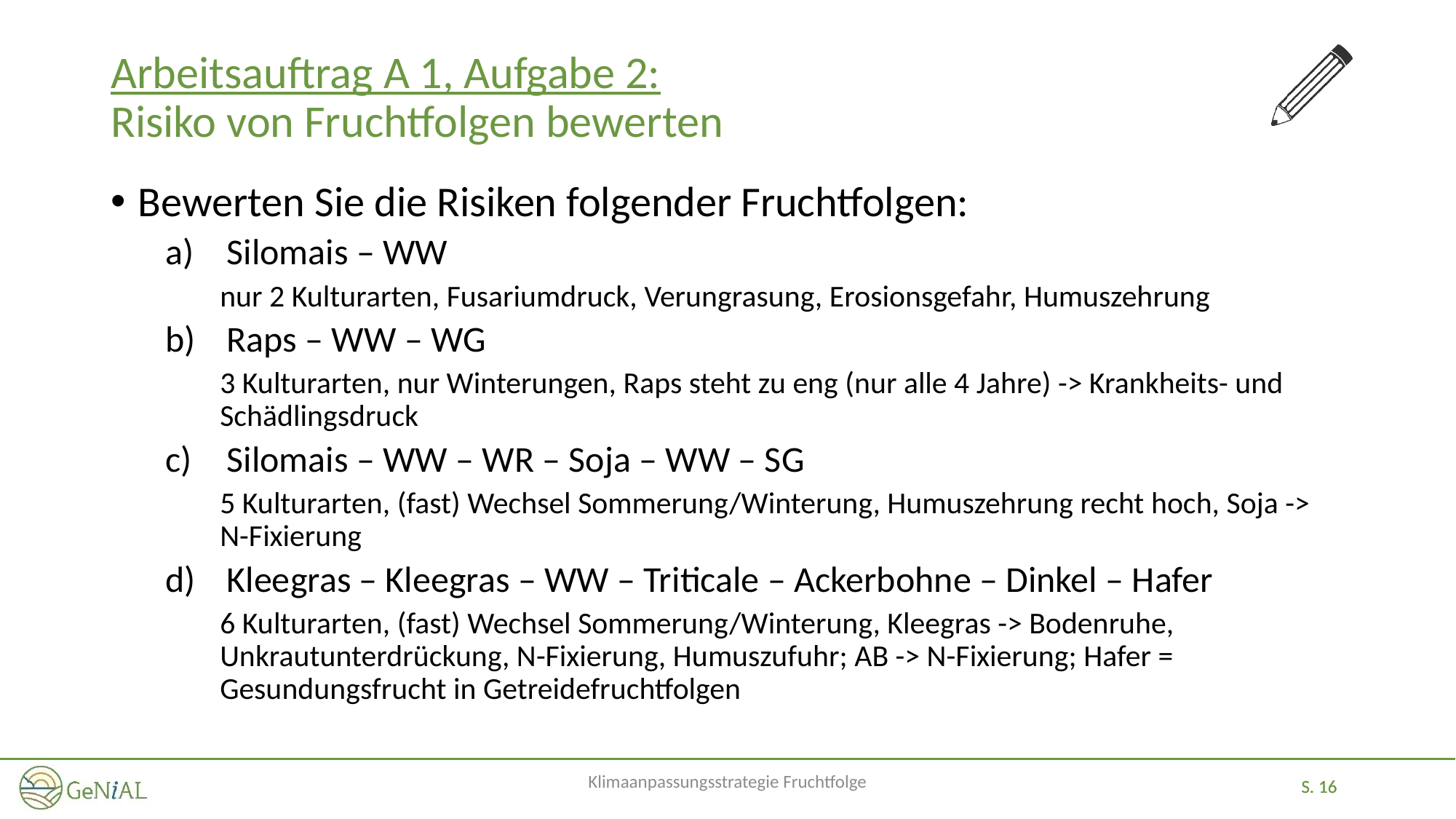

# Arbeitsauftrag A 1, Aufgabe 2: Risiko von Fruchtfolgen bewerten
Bewerten Sie die Risiken folgender Fruchtfolgen:
Silomais – WW
nur 2 Kulturarten, Fusariumdruck, Verungrasung, Erosionsgefahr, Humuszehrung
Raps – WW – WG
3 Kulturarten, nur Winterungen, Raps steht zu eng (nur alle 4 Jahre) -> Krankheits- und Schädlingsdruck
Silomais – WW – WR – Soja – WW – SG
5 Kulturarten, (fast) Wechsel Sommerung/Winterung, Humuszehrung recht hoch, Soja -> N-Fixierung
Kleegras – Kleegras – WW – Triticale – Ackerbohne – Dinkel – Hafer
6 Kulturarten, (fast) Wechsel Sommerung/Winterung, Kleegras -> Bodenruhe, Unkrautunterdrückung, N-Fixierung, Humuszufuhr; AB -> N-Fixierung; Hafer = Gesundungsfrucht in Getreidefruchtfolgen

Klimaanpassungsstrategie Fruchtfolge